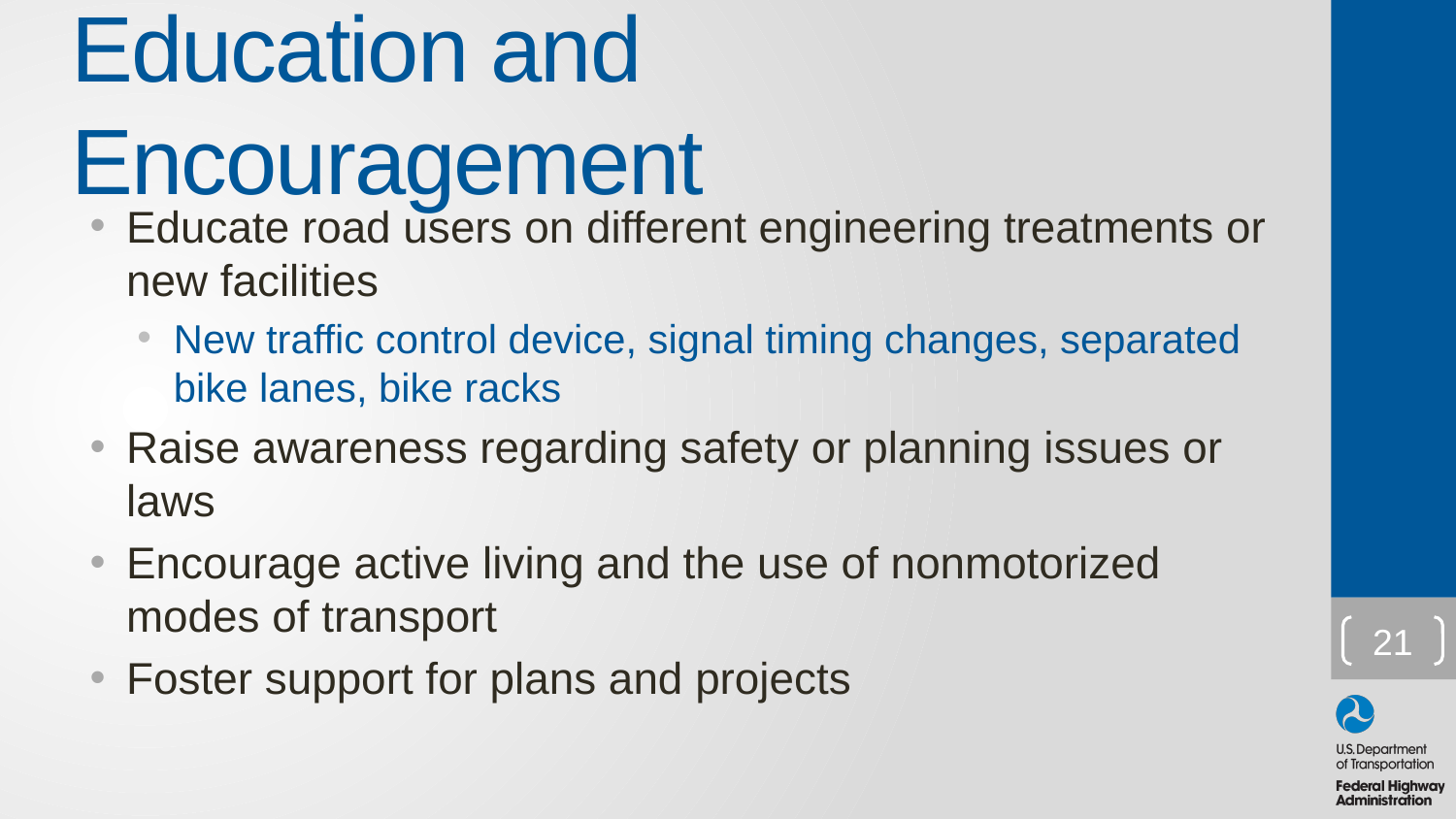

# Education and Encouragement
Educate road users on different engineering treatments or new facilities
New traffic control device, signal timing changes, separated bike lanes, bike racks
Raise awareness regarding safety or planning issues or laws
Encourage active living and the use of nonmotorized modes of transport
Foster support for plans and projects

21